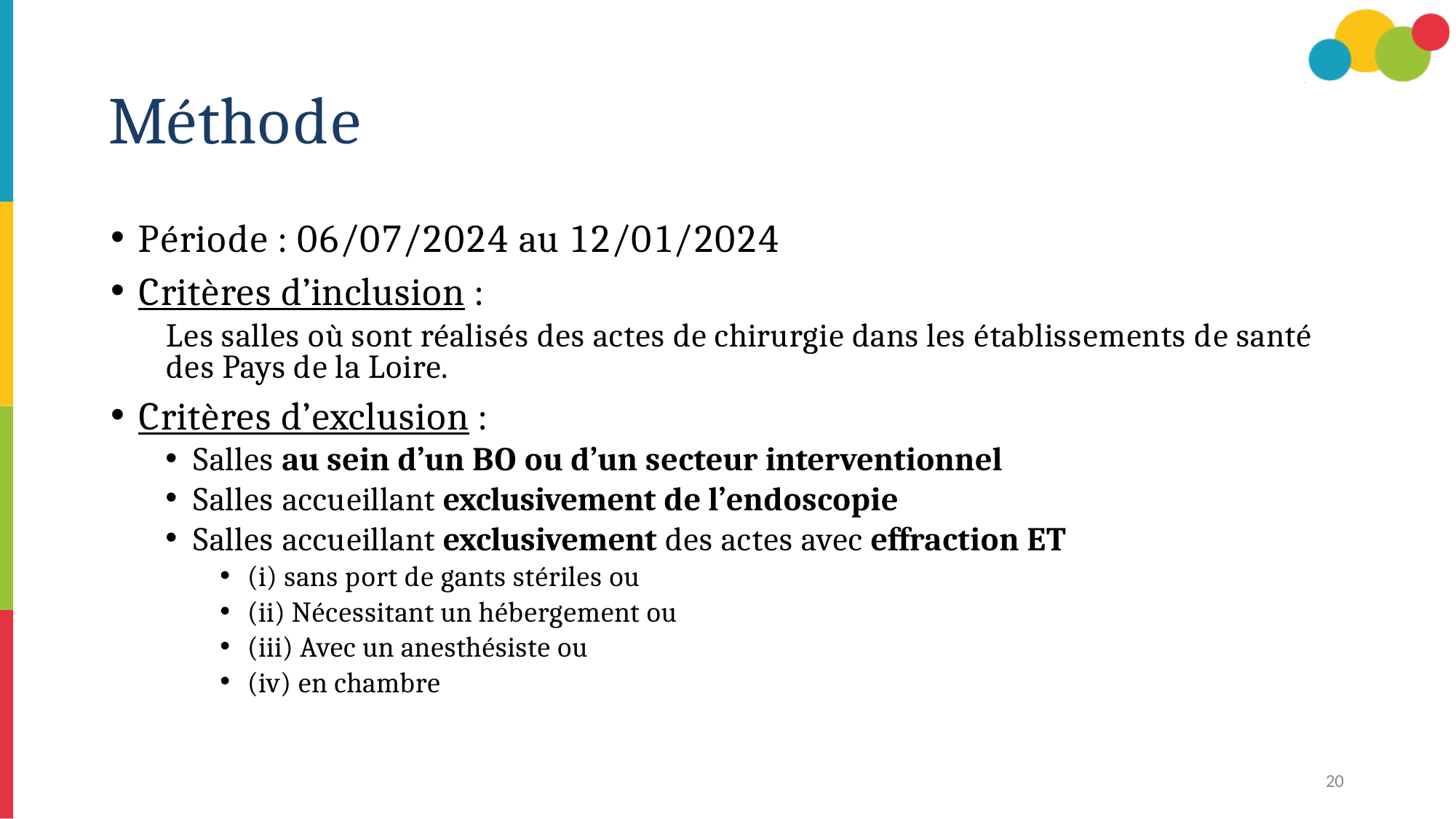

# Méthode
Période : 06/07/2024 au 12/01/2024
Critères d’inclusion :
Les salles où sont réalisés des actes de chirurgie dans les établissements de santé des Pays de la Loire.
Critères d’exclusion :
Salles au sein d’un BO ou d’un secteur interventionnel
Salles accueillant exclusivement de l’endoscopie
Salles accueillant exclusivement des actes avec effraction ET
(i) sans port de gants stériles ou
(ii) Nécessitant un hébergement ou
(iii) Avec un anesthésiste ou
(iv) en chambre
20